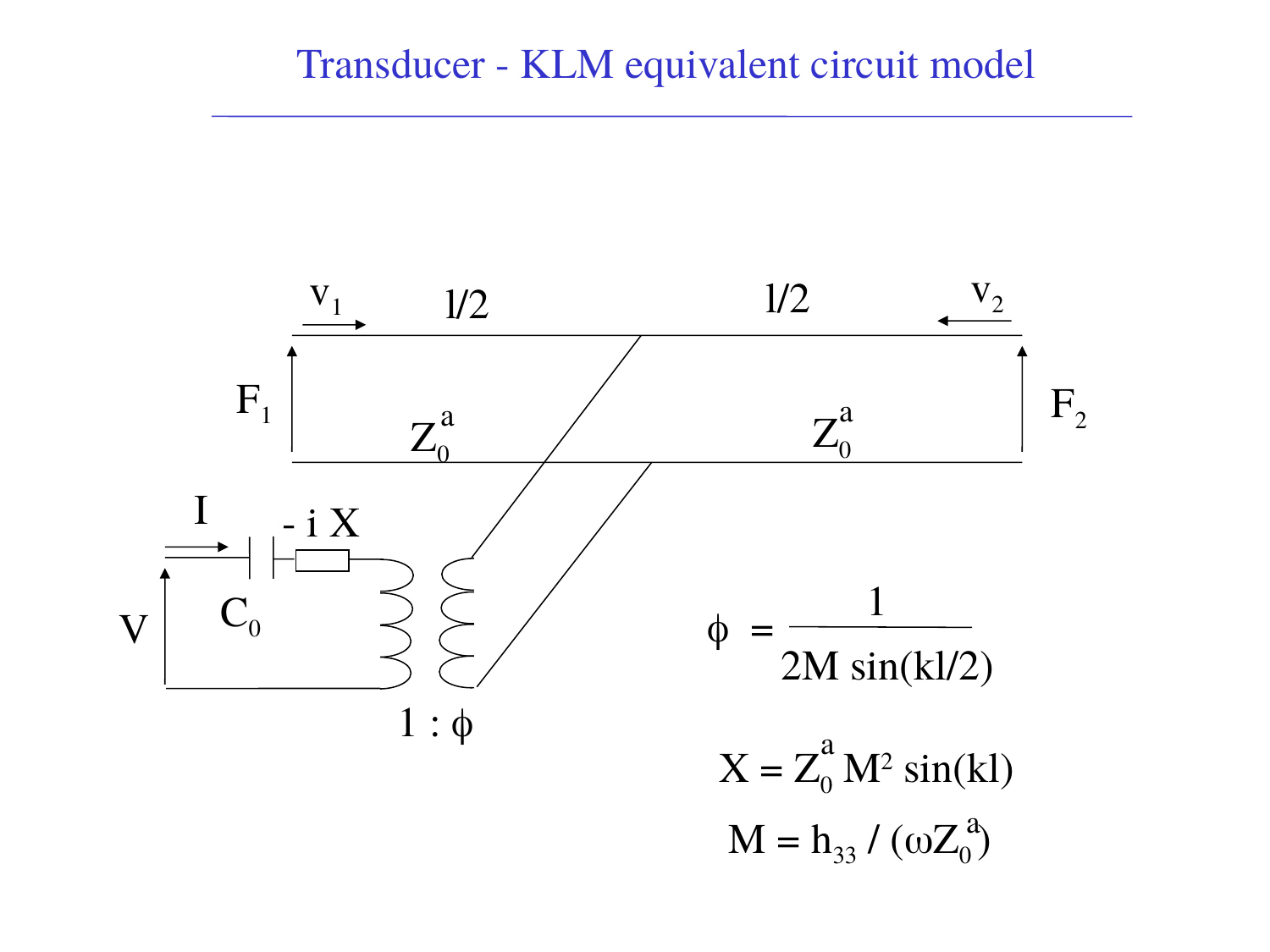

Transducer - KLM equivalent circuit model

v2
v1
l/2
l/2

F1
F2
a
a
Z0
Z0

I
- i X

1

C0
φ =
V

2M sin(kl/2)
1 : φ

a
X = Z0 M2 sin(kl)
a
M = h33 / (ωZ0 )